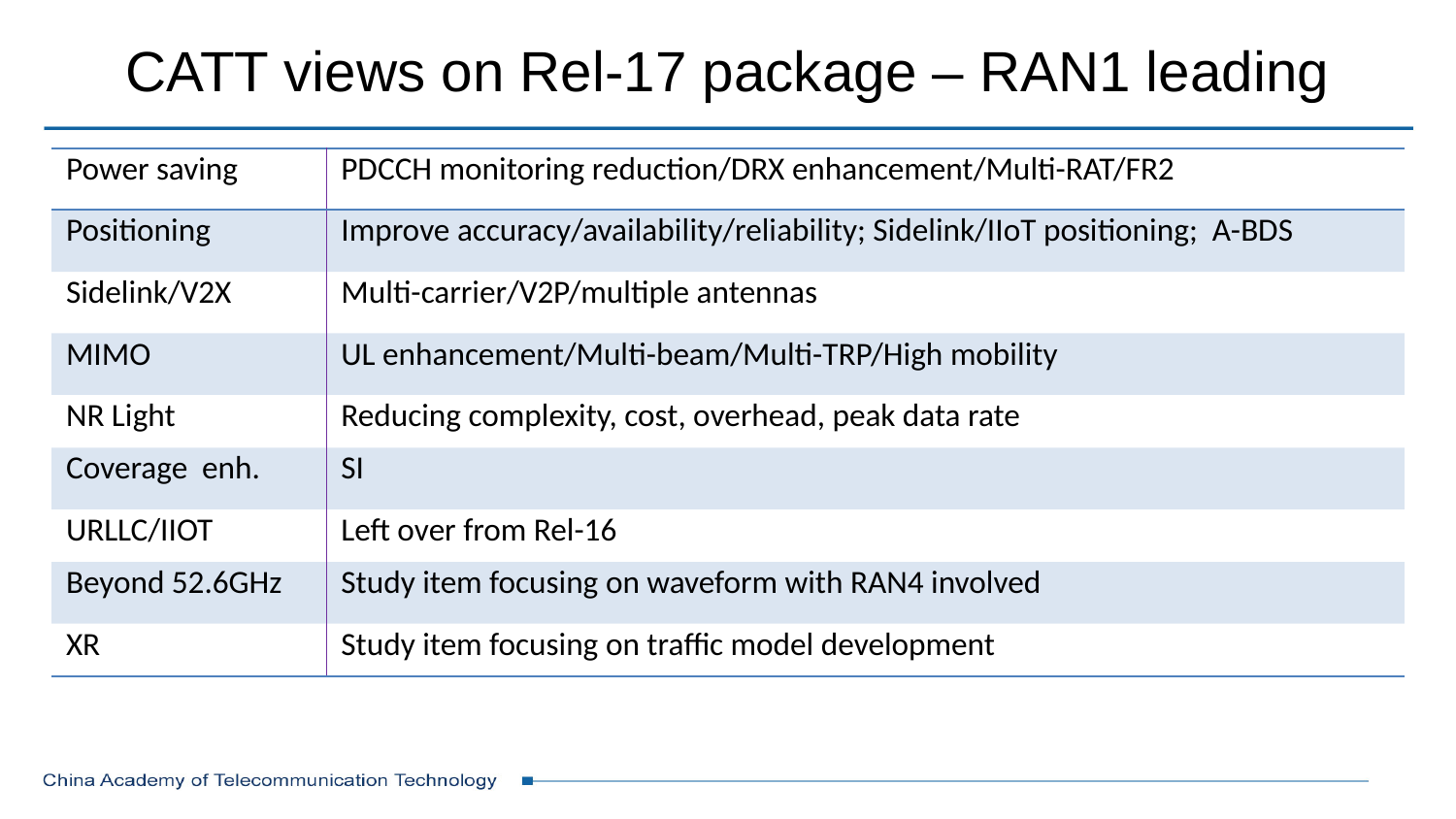

# CATT views on Rel-17 package – RAN1 leading
| Power saving | PDCCH monitoring reduction/DRX enhancement/Multi-RAT/FR2 |
| --- | --- |
| Positioning | Improve accuracy/availability/reliability; Sidelink/IIoT positioning; A-BDS |
| Sidelink/V2X | Multi-carrier/V2P/multiple antennas |
| MIMO | UL enhancement/Multi-beam/Multi-TRP/High mobility |
| NR Light | Reducing complexity, cost, overhead, peak data rate |
| Coverage enh. | SI |
| URLLC/IIOT | Left over from Rel-16 |
| Beyond 52.6GHz | Study item focusing on waveform with RAN4 involved |
| XR | Study item focusing on traffic model development |